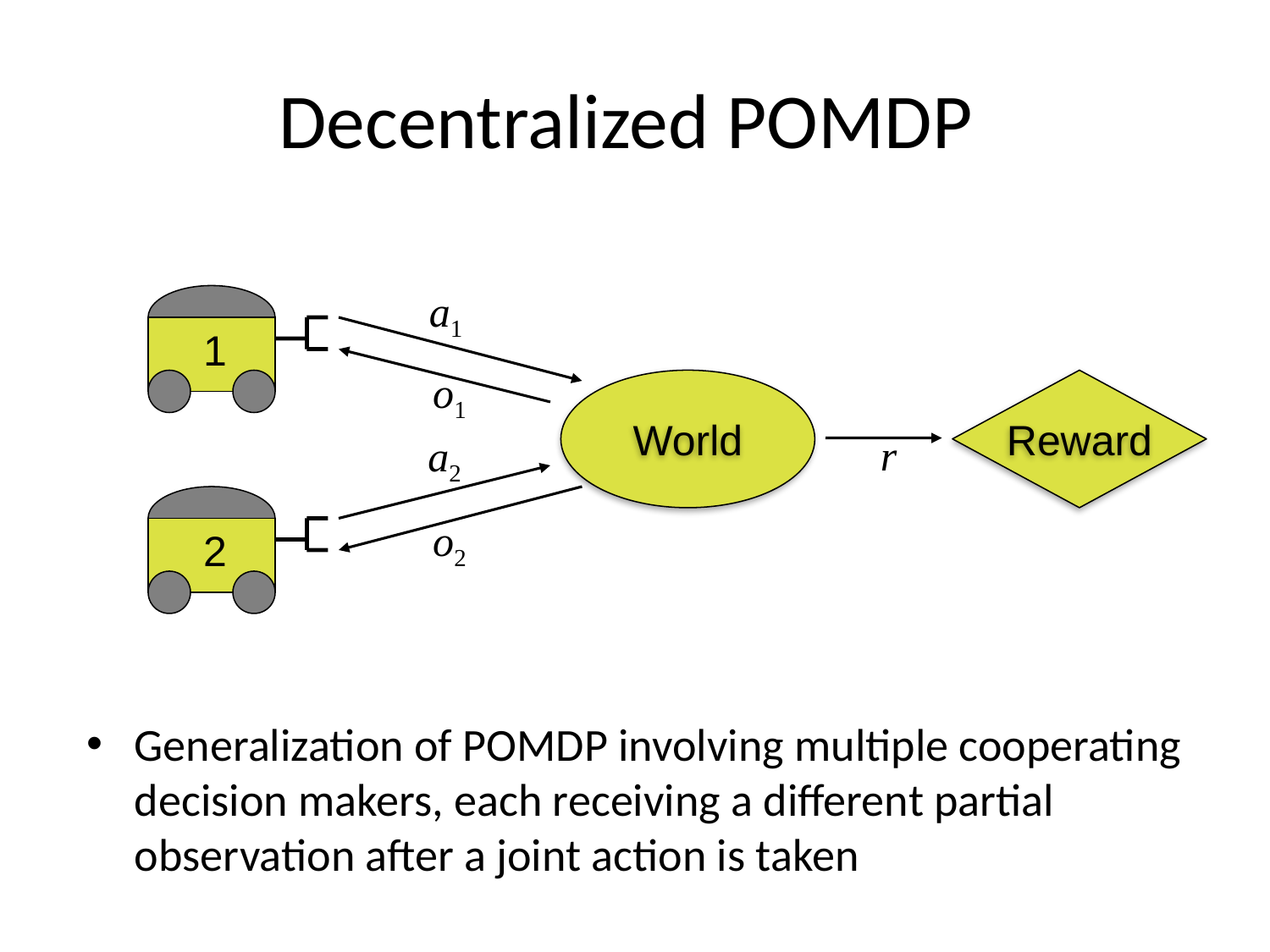

# Decentralized POMDP
a1

1

o1

World

Reward
r
a2

o2

2

Generalization of POMDP involving multiple cooperating decision makers, each receiving a different partial observation after a joint action is taken